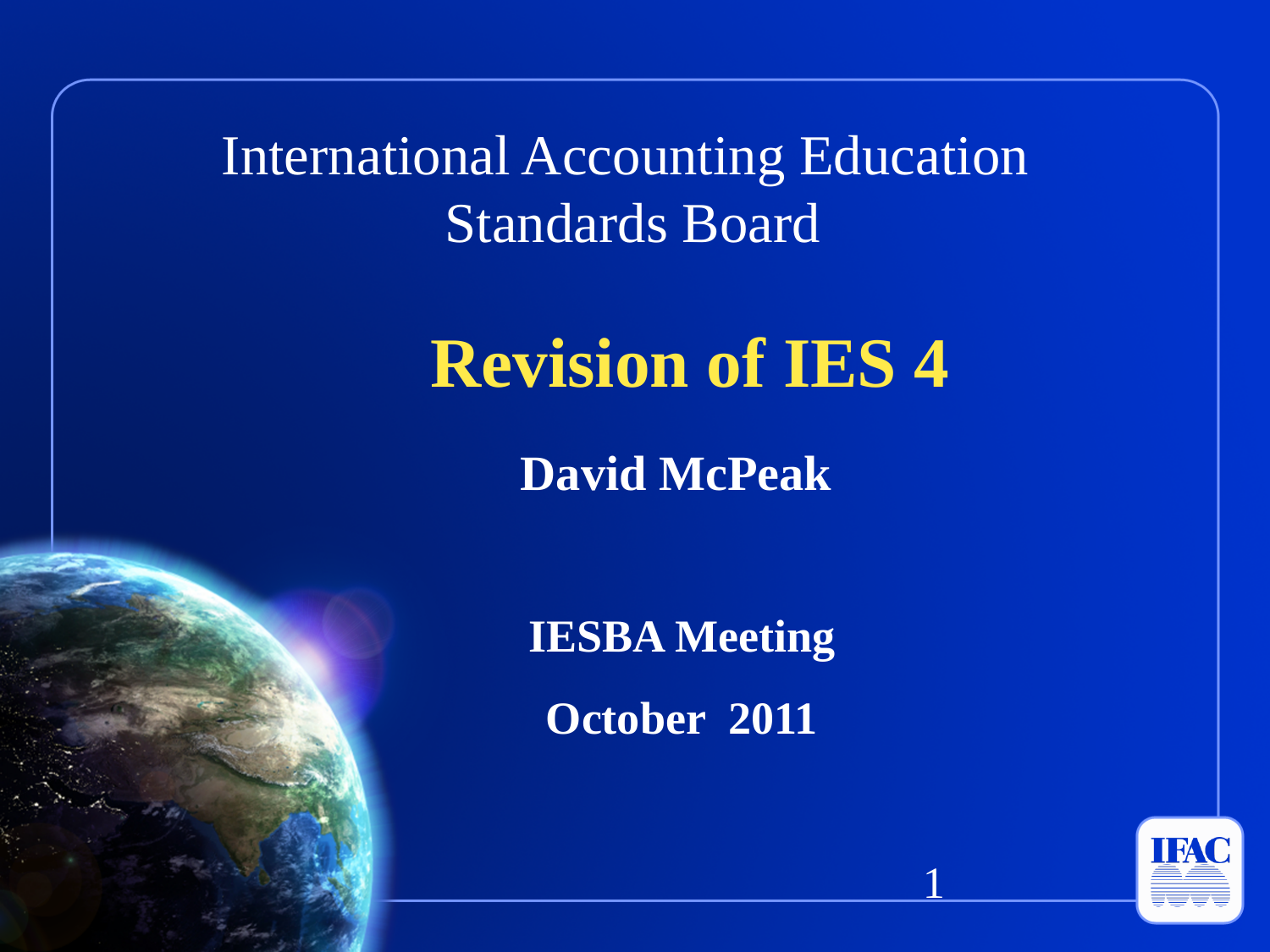

Revision of IES 4

David McPeak
IESBA Meeting
October  2011

1